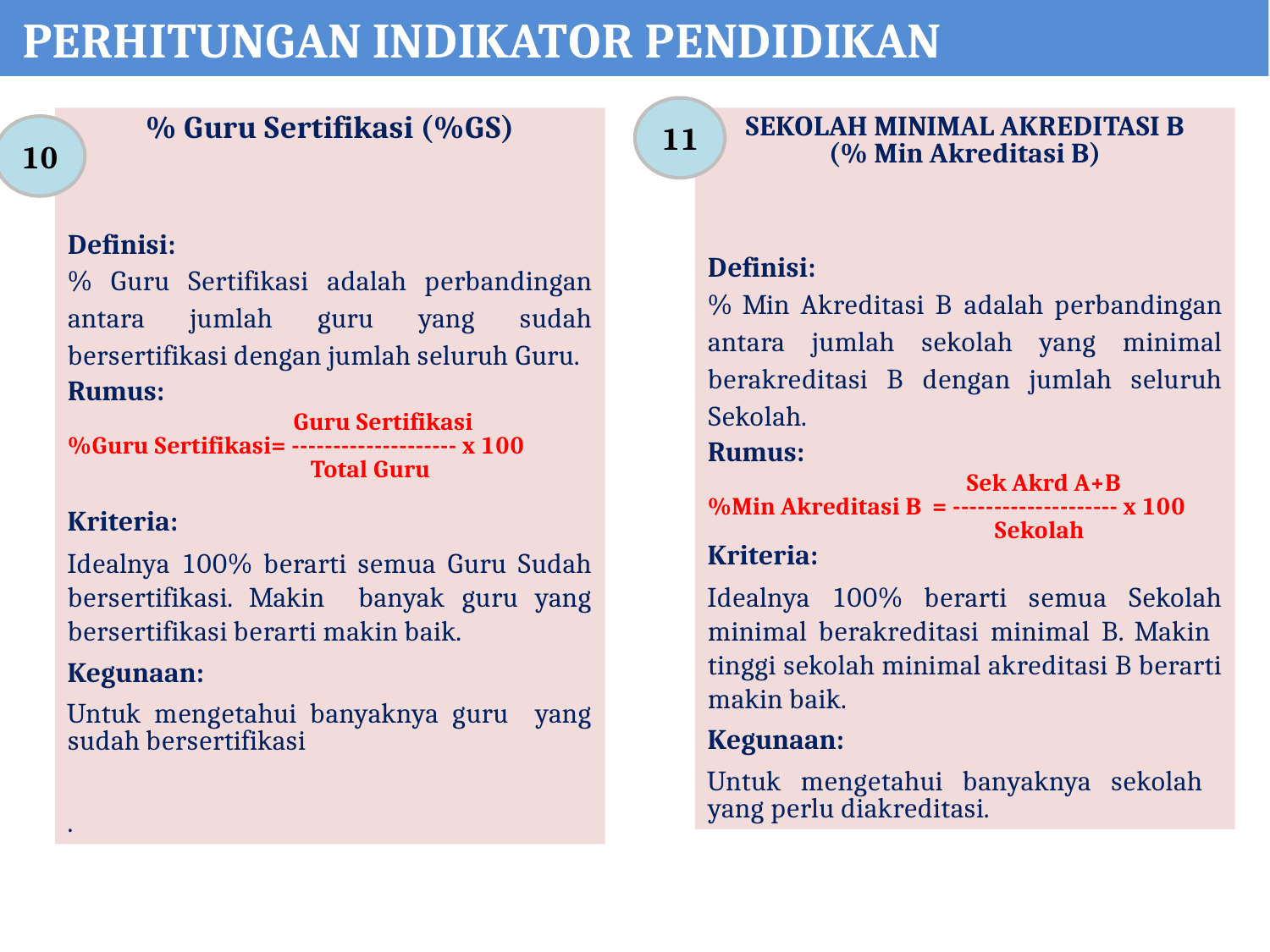

PERHITUNGAN INDIKATOR PENDIDIKAN
11
% Guru Sertifikasi (%GS)

Definisi:
% Guru Sertifikasi adalah perbandingan antara jumlah guru yang sudah bersertifikasi dengan jumlah seluruh Guru.
Rumus:
                                         Guru Sertifikasi
%Guru Sertifikasi= -------------------- x 100
                      	                     Total Guru

Kriteria:
Idealnya 100% berarti semua Guru Sudah bersertifikasi. Makin  banyak guru yang bersertifikasi berarti makin baik.
Kegunaan:
Untuk mengetahui banyaknya guru  yang sudah bersertifikasi

.
SEKOLAH MINIMAL AKREDITASI B
(% Min Akreditasi B)

Definisi:
% Min Akreditasi B adalah perbandingan antara jumlah sekolah yang minimal berakreditasi B dengan jumlah seluruh Sekolah.
Rumus:
                                               Sek Akrd A+B
%Min Akreditasi B  = -------------------- x 100
                      	                             Sekolah
Kriteria:
Idealnya 100% berarti semua Sekolah minimal berakreditasi minimal B. Makin  tinggi sekolah minimal akreditasi B berarti makin baik.
Kegunaan:
Untuk mengetahui banyaknya sekolah  yang perlu diakreditasi.
10